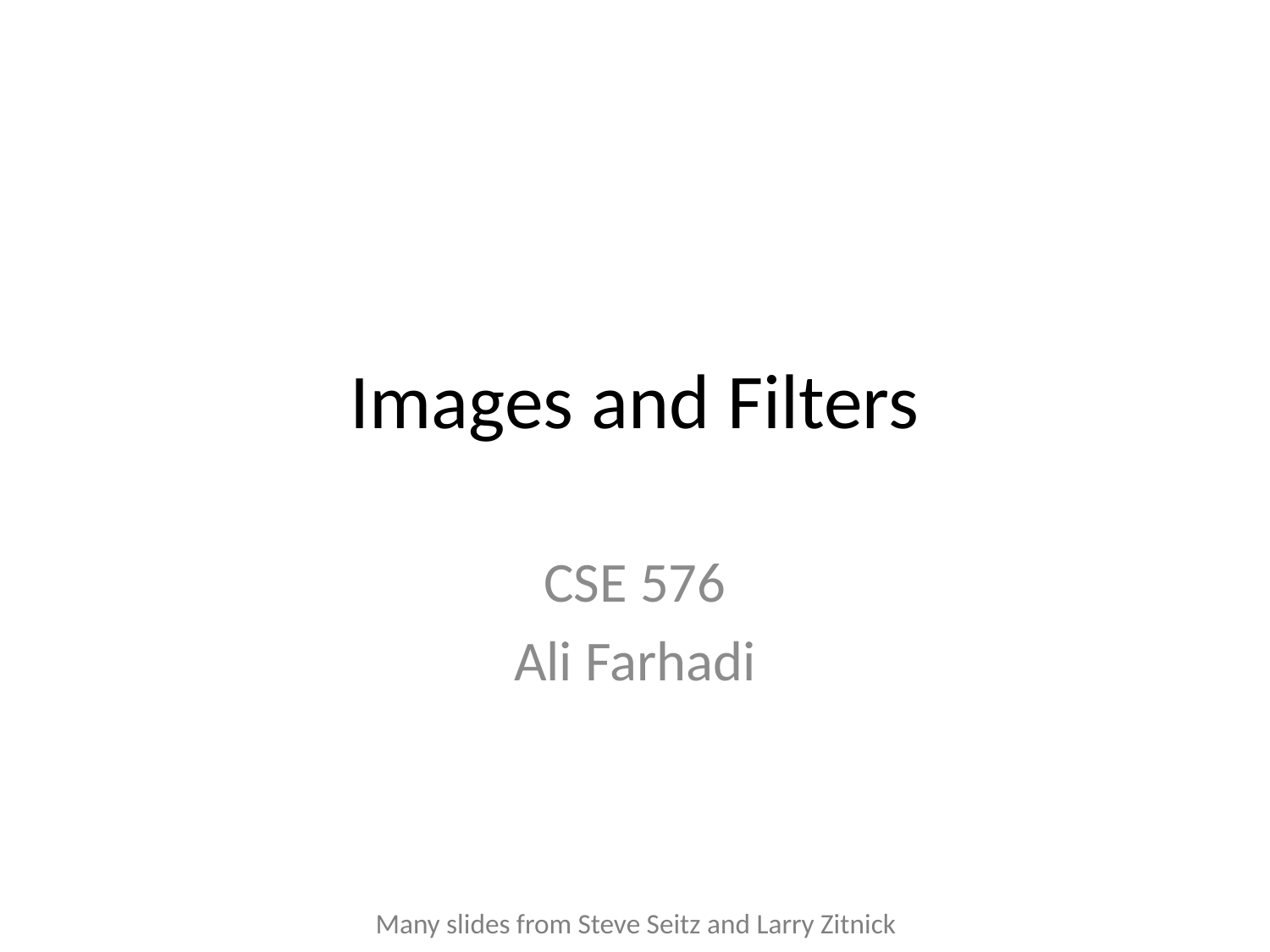

# Images and Filters
CSE 576
Ali Farhadi
Many slides from Steve Seitz and Larry Zitnick